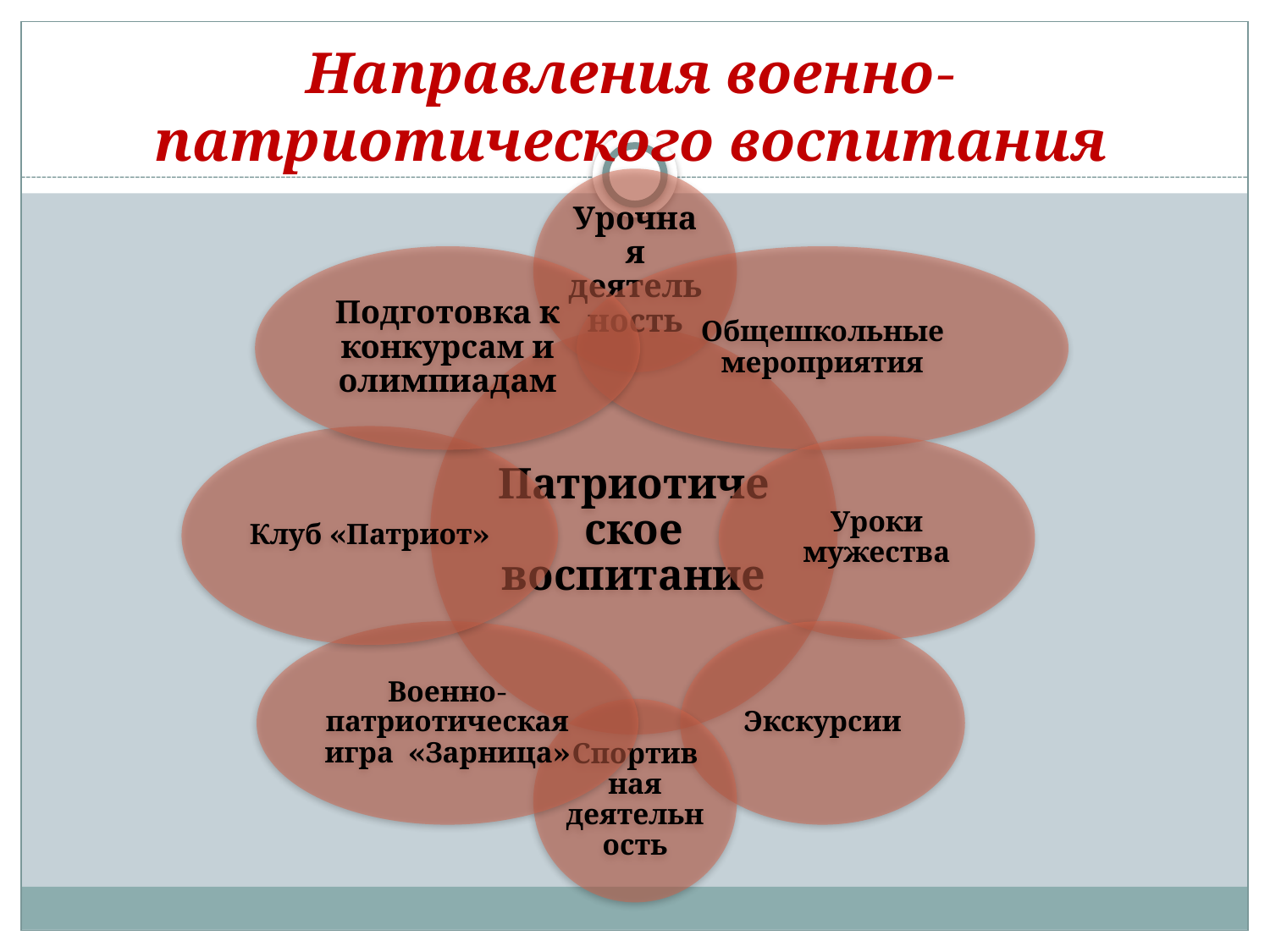

# Направления военно-патриотического воспитания
Патриотическое воспитание
Урочная деятельность
Общешкольные мероприятия
Уроки мужества
Экскурсии
Спортивная деятельность
Военно-патриотическая игра  «Зарница»
Клуб «Патриот»
Подготовка к конкурсам и олимпиадам